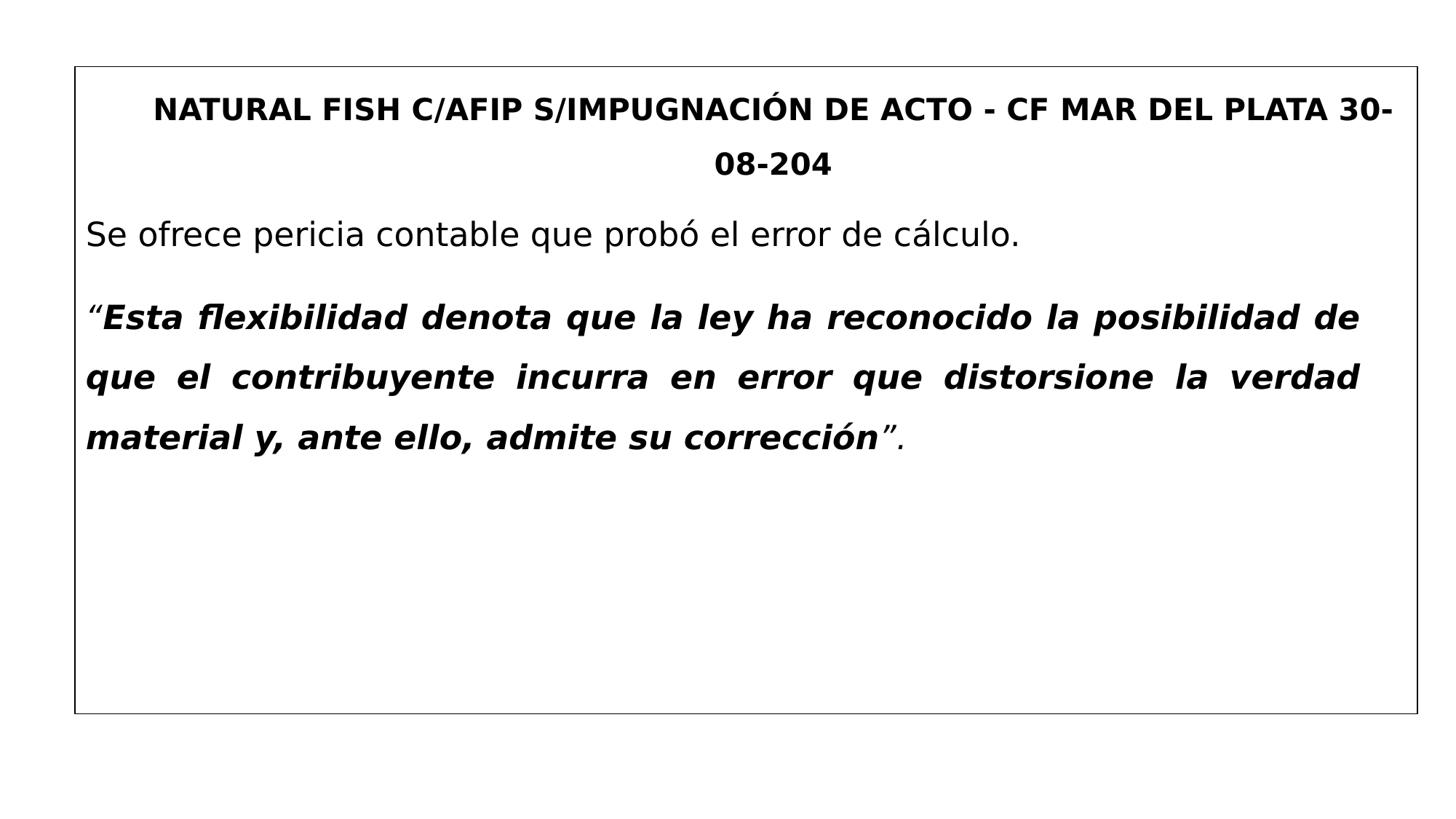

NATURAL FISH C/AFIP S/IMPUGNACIÓN DE ACTO - CF MAR DEL PLATA 30-08-204
Se ofrece pericia contable que probó el error de cálculo.
“Esta flexibilidad denota que la ley ha reconocido la posibilidad de que el contribuyente incurra en error que distorsione la verdad material y, ante ello, admite su corrección”.